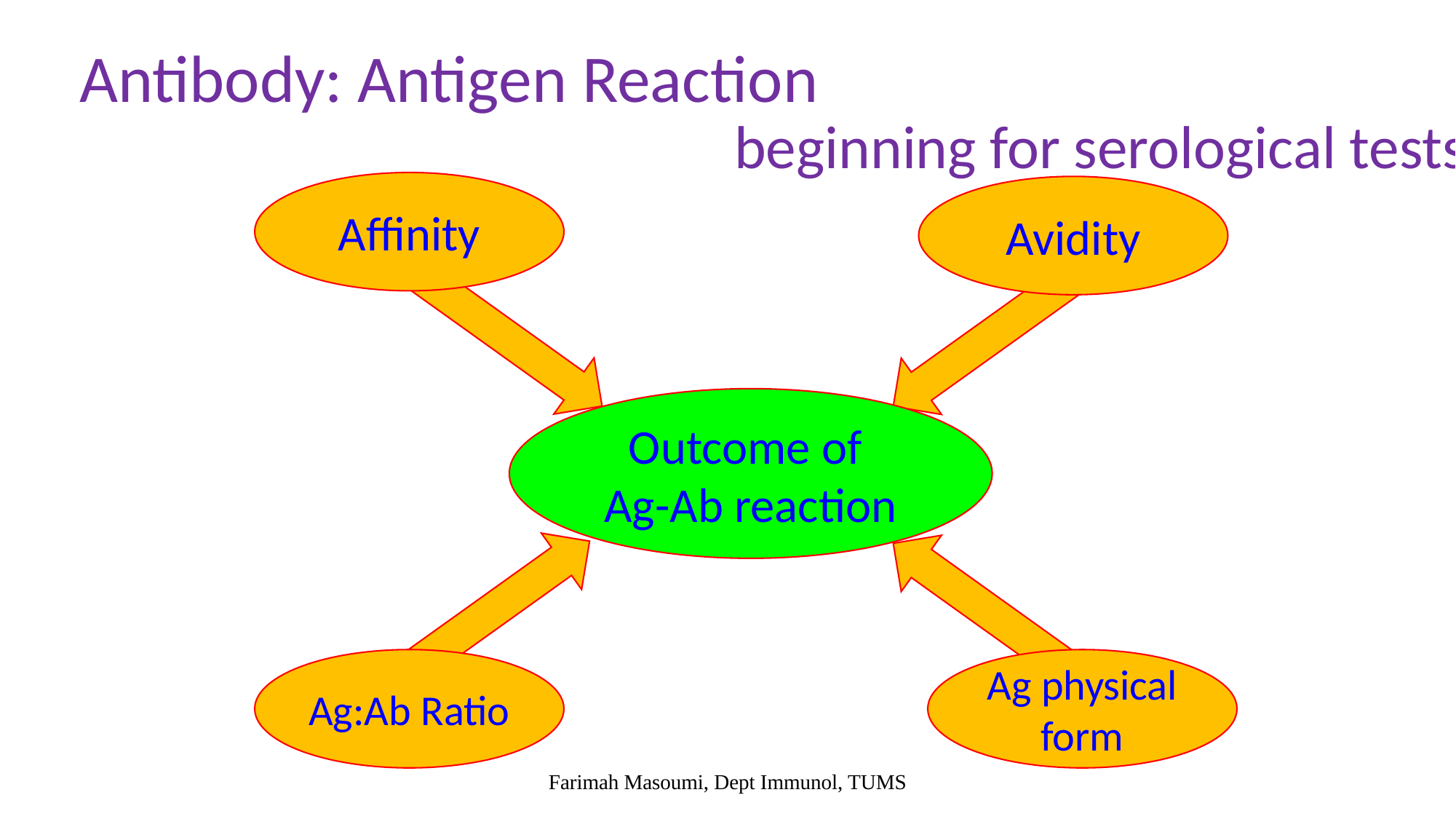

Antibody: Antigen Reaction
                                                beginning for serological tests
Affinity
Avidity

Outcome of
Ag-Ab reaction
Ag:Ab Ratio
Ag physical form
Farimah Masoumi, Dept Immunol, TUMS